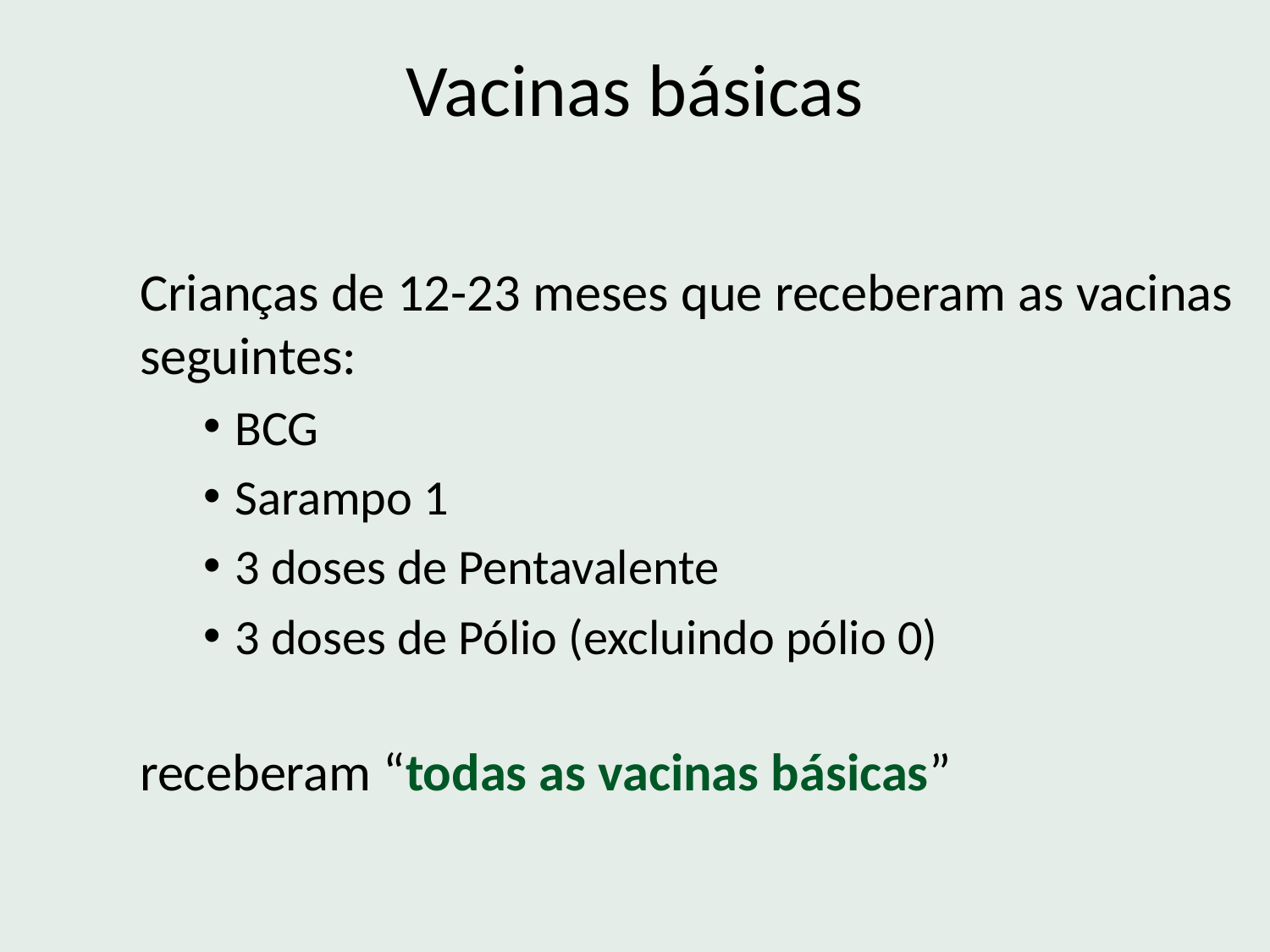

Vacinas básicas
Crianças de 12-23 meses que receberam as vacinas seguintes:
BCG
Sarampo 1
3 doses de Pentavalente
3 doses de Pólio (excluindo pólio 0)
receberam “todas as vacinas básicas”